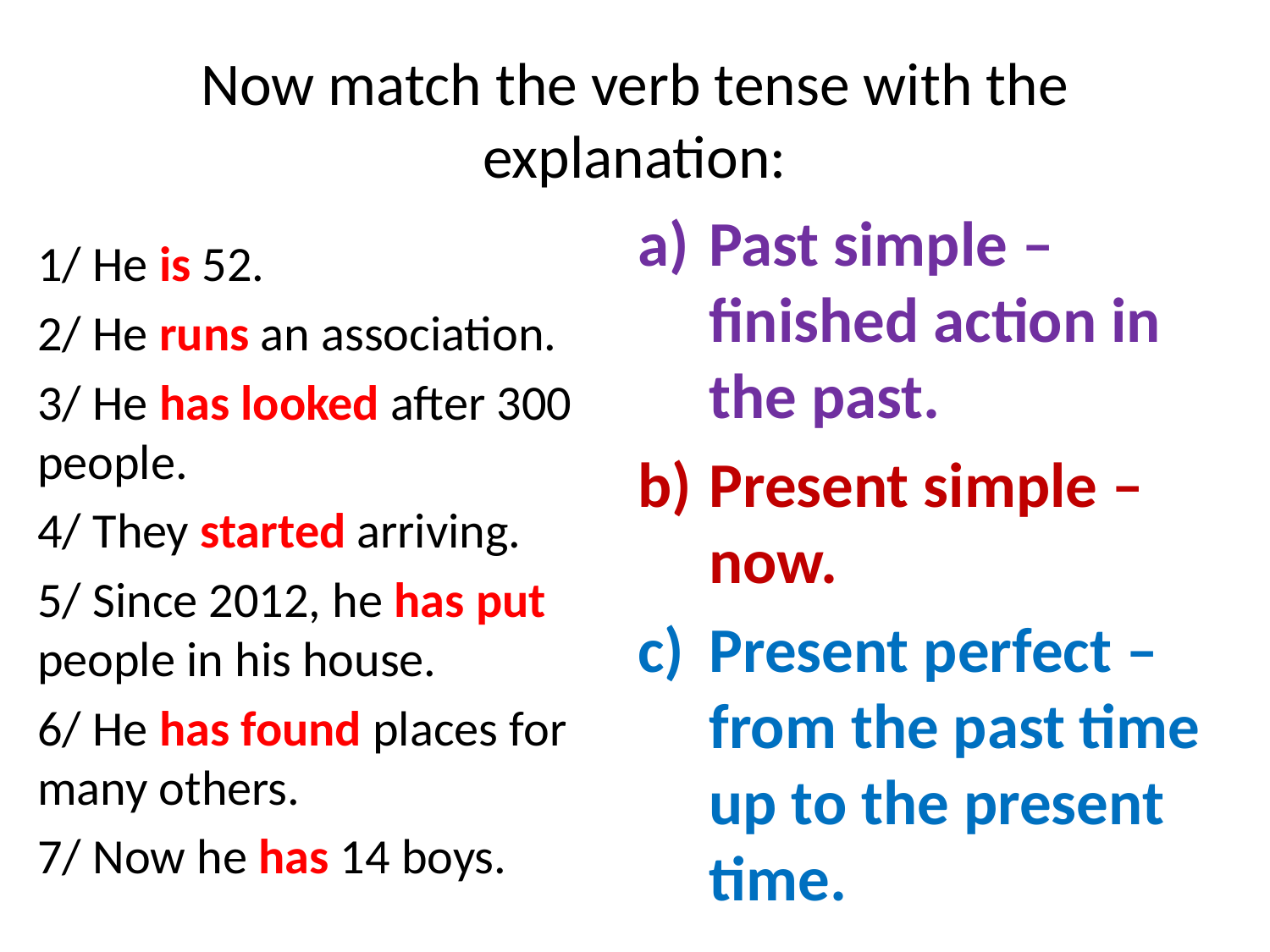

# Now match the verb tense with the explanation:
Past simple – finished action in the past.
Present simple – now.
Present perfect – from the past time up to the present time.
1/ He is 52.
2/ He runs an association.
3/ He has looked after 300 people.
4/ They started arriving.
5/ Since 2012, he has put people in his house.
6/ He has found places for many others.
7/ Now he has 14 boys.